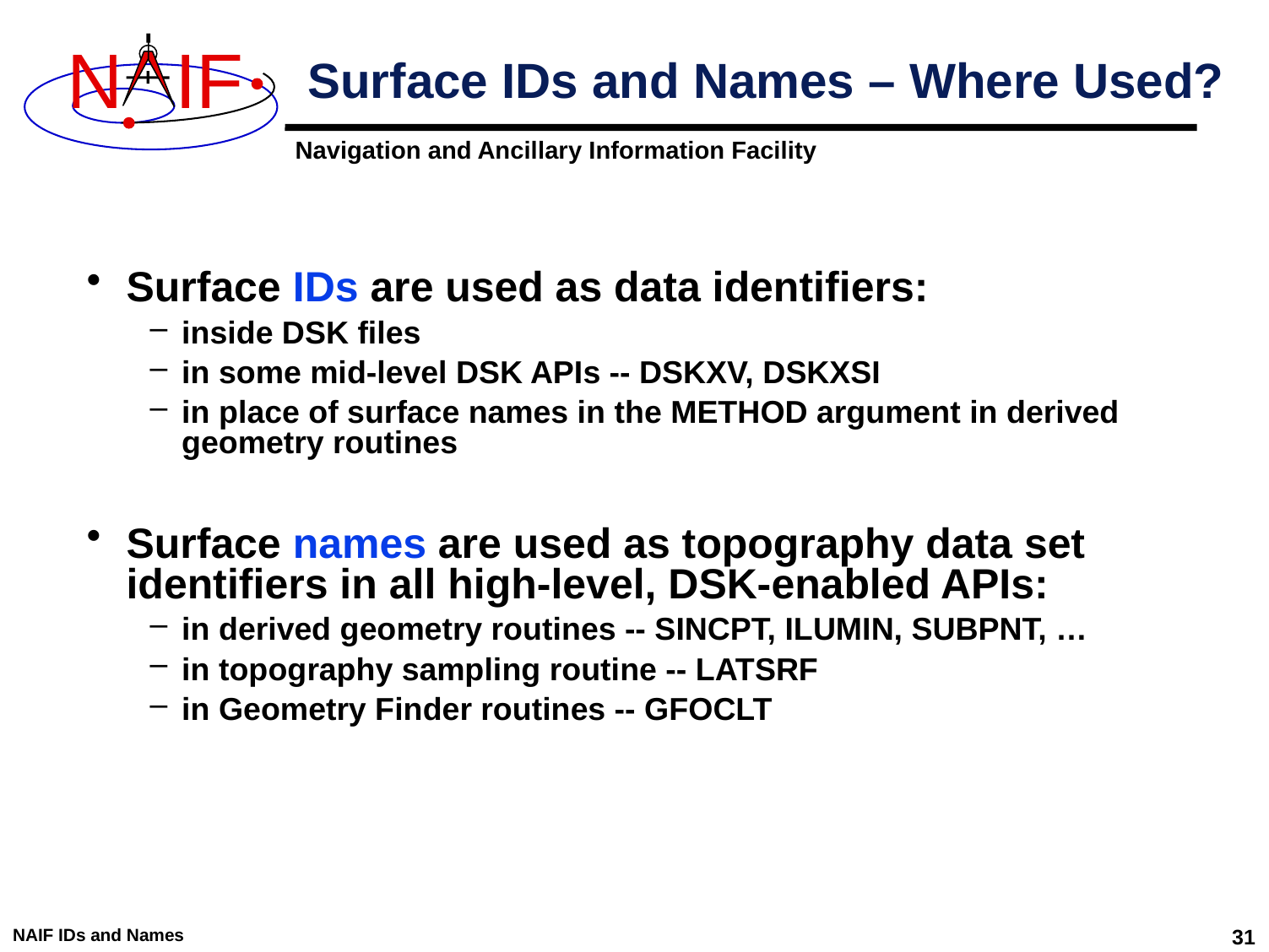

# Surface IDs and Names – Where Used?
Surface IDs are used as data identifiers:
inside DSK files
in some mid-level DSK APIs -- DSKXV, DSKXSI
in place of surface names in the METHOD argument in derived geometry routines

Surface names are used as topography data set identifiers in all high-level, DSK-enabled APIs:
in derived geometry routines -- SINCPT, ILUMIN, SUBPNT, …
in topography sampling routine -- LATSRF
in Geometry Finder routines -- GFOCLT
NAIF IDs and Names
31